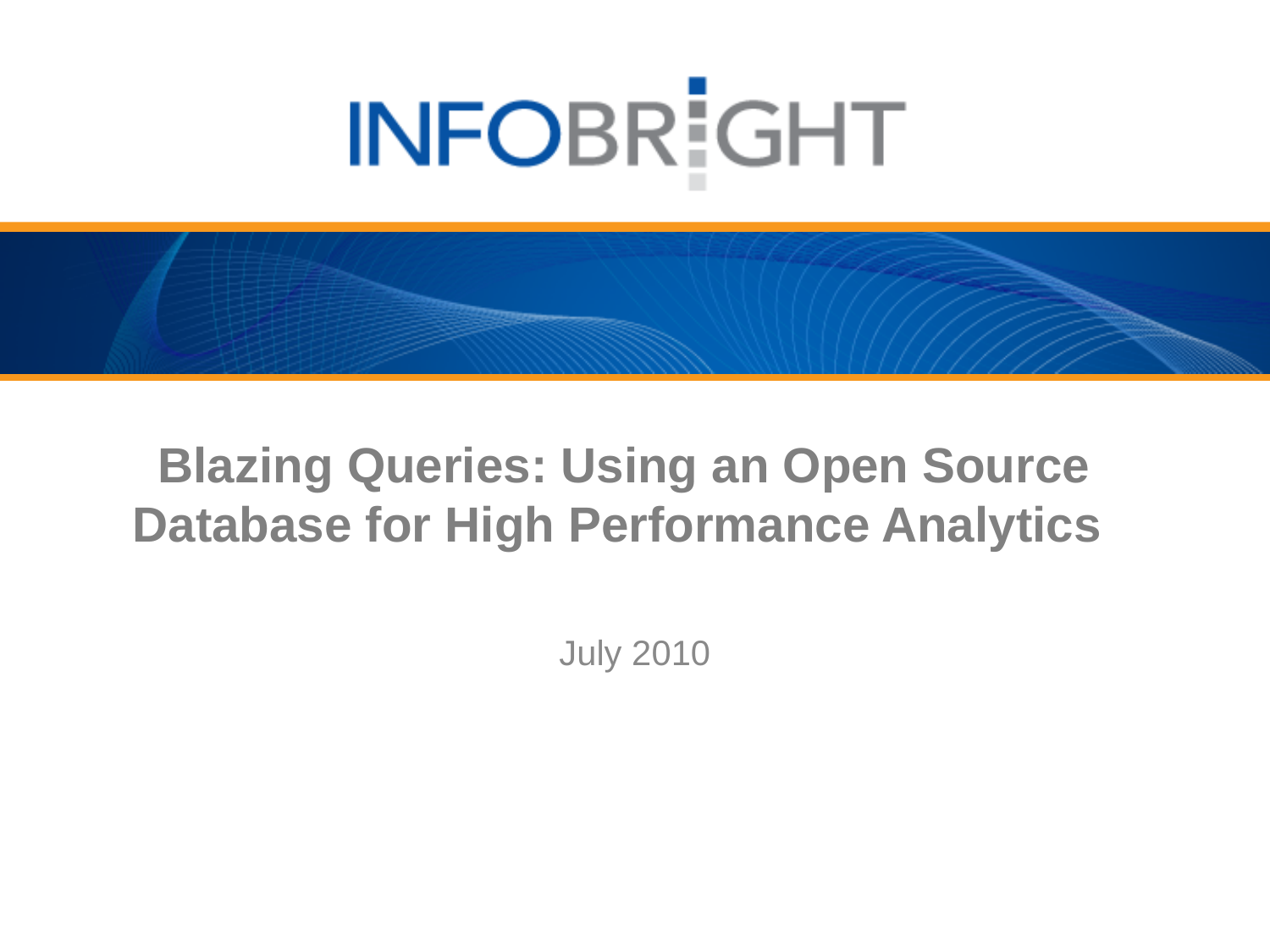

# Blazing Queries: Using an Open Source Database for High Performance Analytics
July 2010